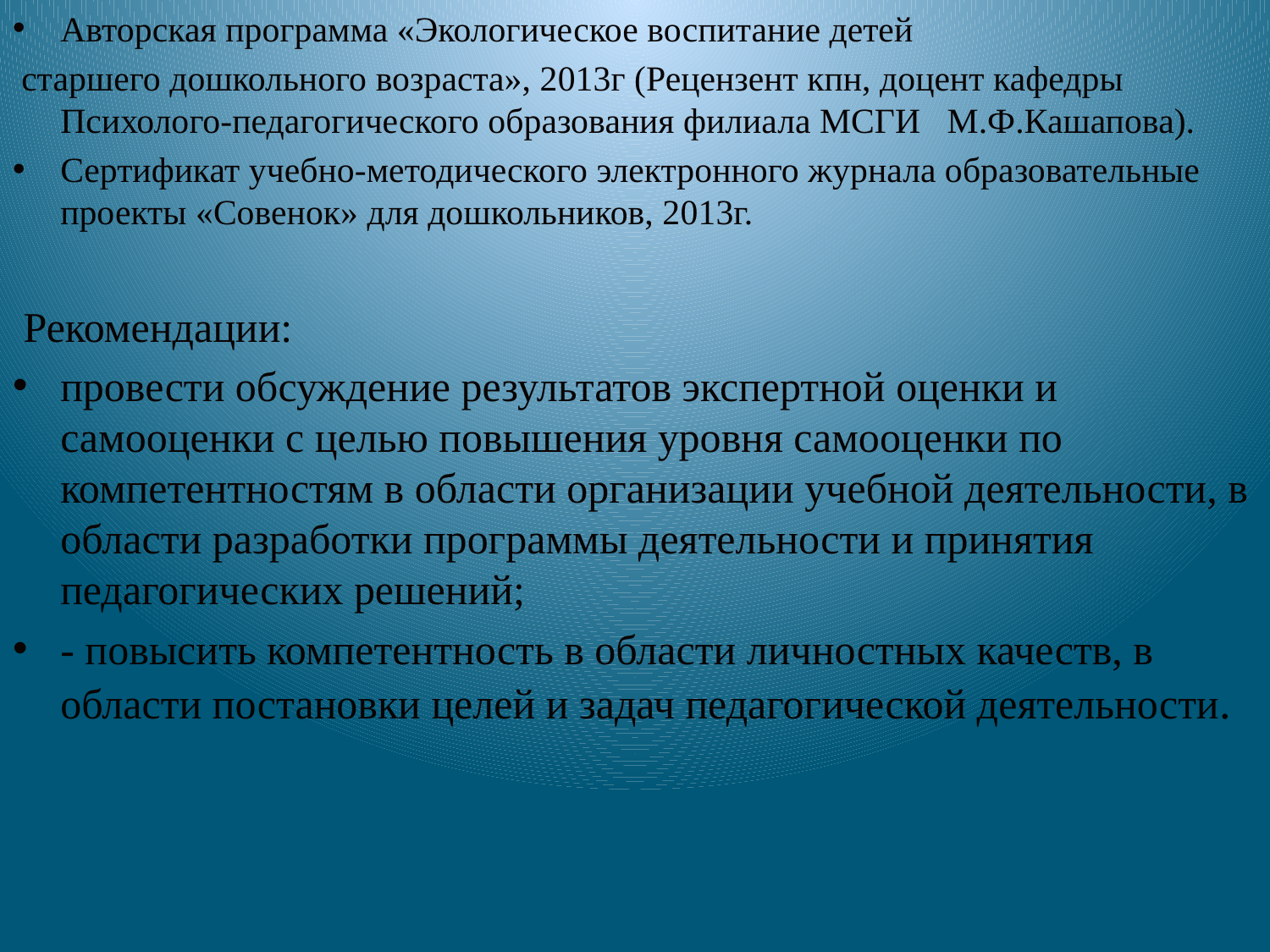

Авторская программа «Экологическое воспитание детей
 старшего дошкольного возраста», 2013г (Рецензент кпн, доцент кафедры Психолого-педагогического образования филиала МСГИ   М.Ф.Кашапова).
Сертификат учебно-методического электронного журнала образовательные проекты «Совенок» для дошкольников, 2013г.

 Рекомендации:
провести обсуждение результатов экспертной оценки и самооценки с целью повышения уровня самооценки по компетентностям в области организации учебной деятельности, в области разработки программы деятельности и принятия педагогических решений;
- повысить компетентность в области личностных качеств, в области постановки целей и задач педагогической деятельности.